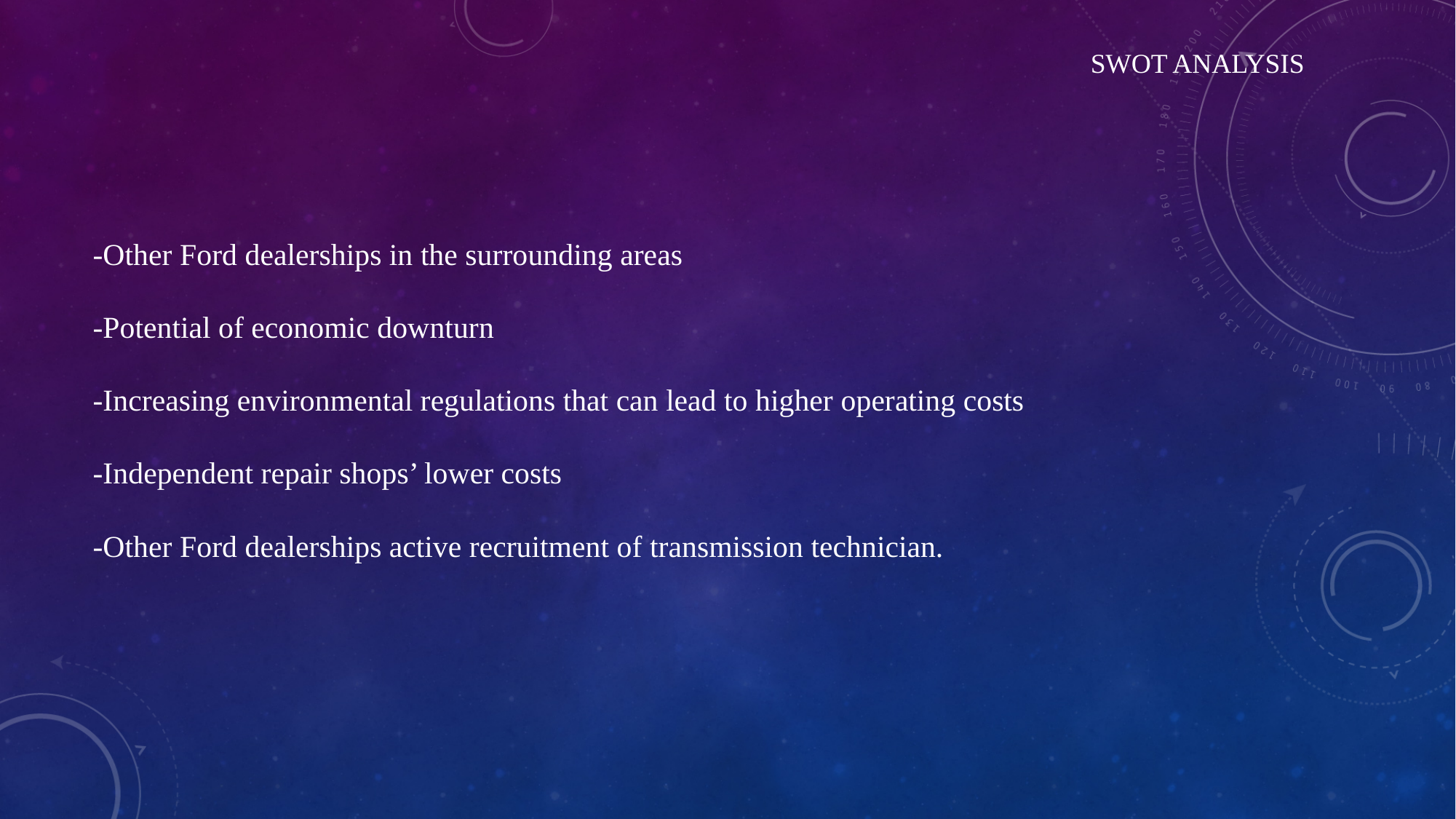

SWOT ANALYSIS
# THREATS
-Other Ford dealerships in the surrounding areas

-Potential of economic downturn

-Increasing environmental regulations that can lead to higher operating costs

-Independent repair shops’ lower costs

-Other Ford dealerships active recruitment of transmission technician.